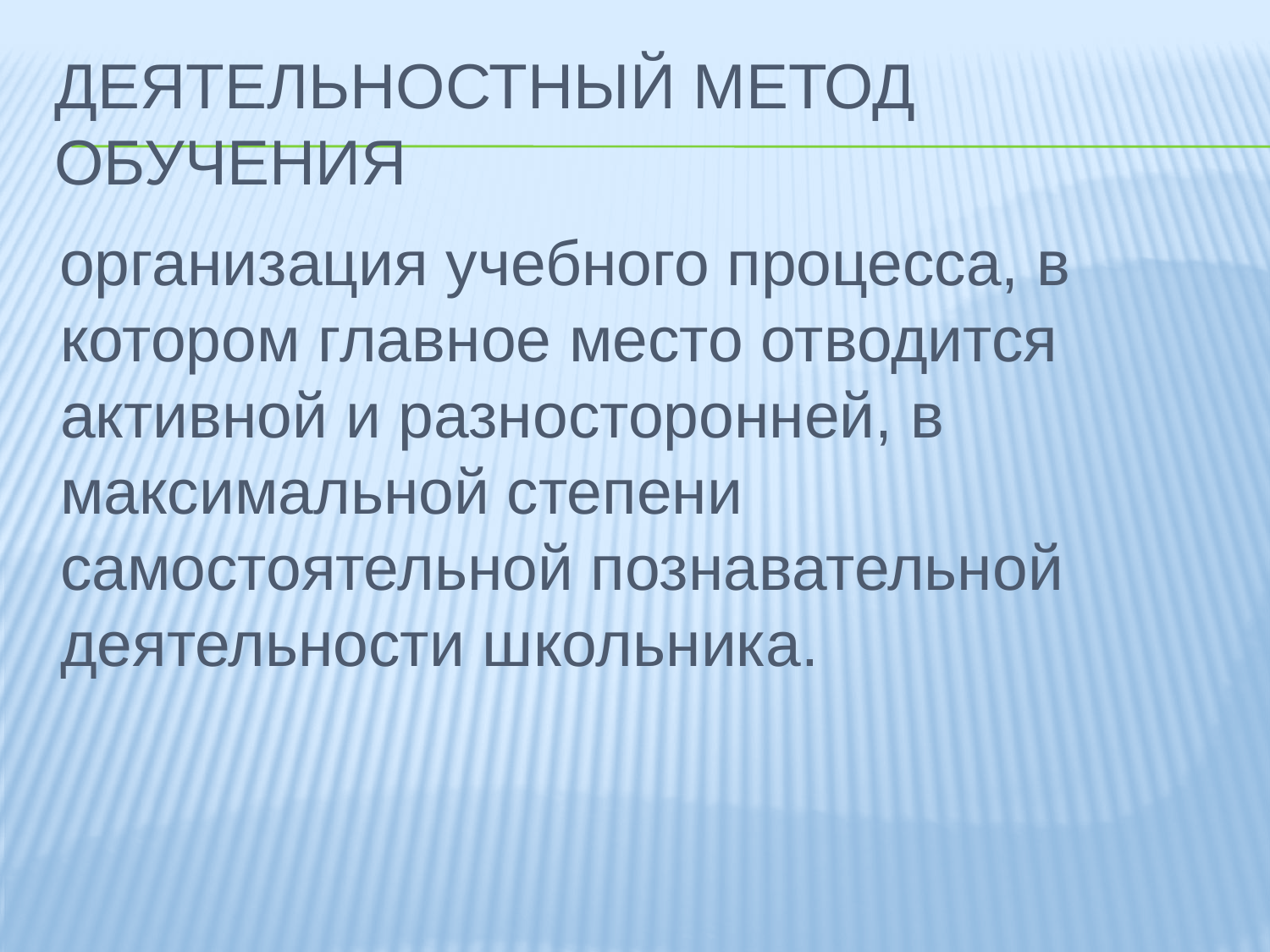

# Деятельностный метод обучения
   организация учебного процесса, в котором главное место отводится активной и разносторонней, в максимальной степени самостоятельной познавательной деятельности школьника.